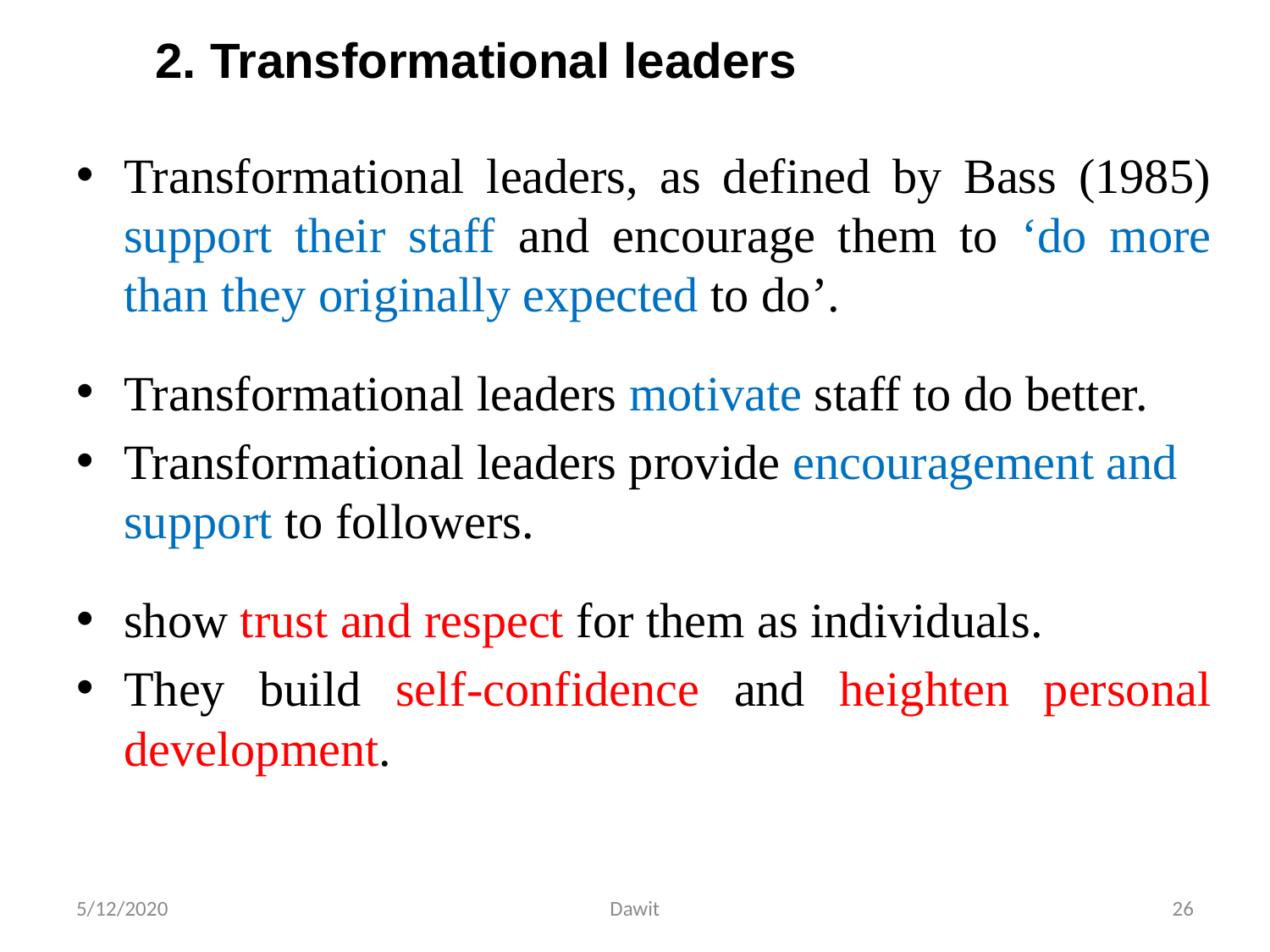

# 2. Transformational leaders
Transformational leaders, as defined by Bass (1985) support their staff and encourage them to ‘do more than they originally expected to do’.
Transformational leaders motivate staff to do better.
Transformational leaders provide encouragement and support to followers.
show trust and respect for them as individuals.
They build self-confidence and heighten personal development.

5/12/2020
Dawit
26